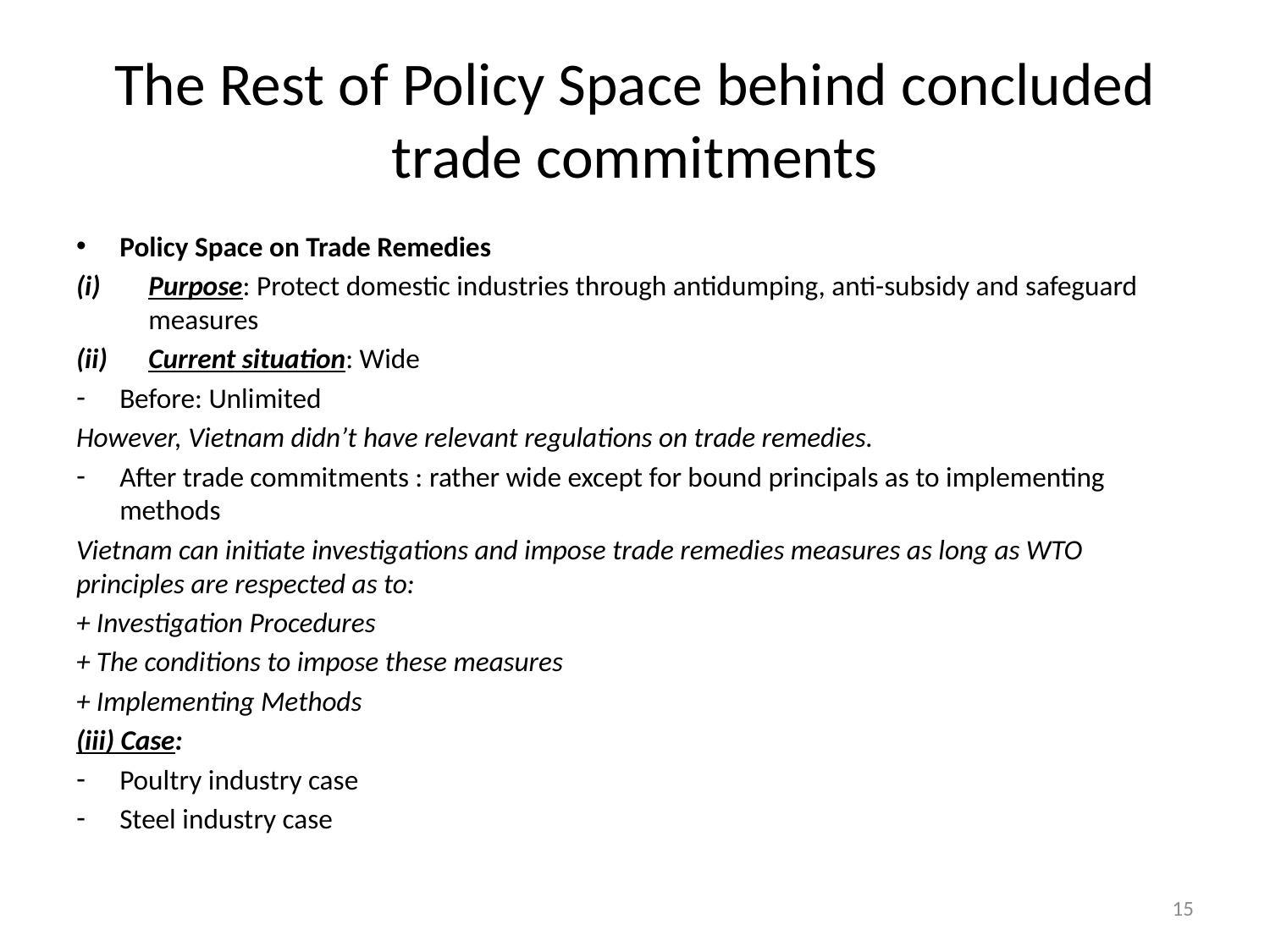

# The Rest of Policy Space behind concluded trade commitments

Policy Space on Trade Remedies
Purpose: Protect domestic industries through antidumping, anti-subsidy and safeguard measures
Current situation: Wide
Before: Unlimited
However, Vietnam didn’t have relevant regulations on trade remedies.
After trade commitments : rather wide except for bound principals as to implementing methods
Vietnam can initiate investigations and impose trade remedies measures as long as WTO principles are respected as to:
+ Investigation Procedures
+ The conditions to impose these measures
+ Implementing Methods
(iii) Case:
Poultry industry case
Steel industry case

15